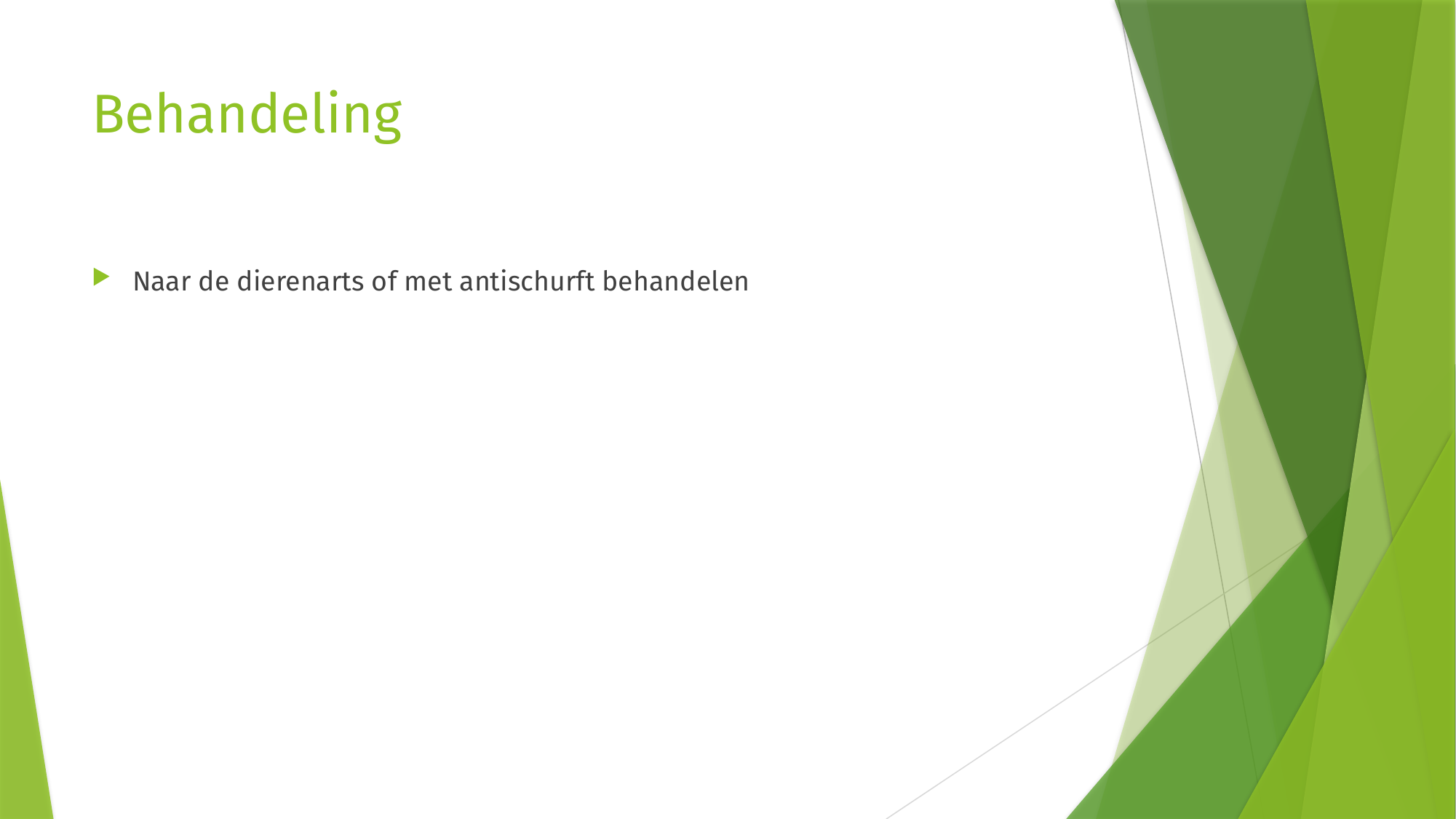

# Behandeling
Naar de dierenarts of met antischurft behandelen